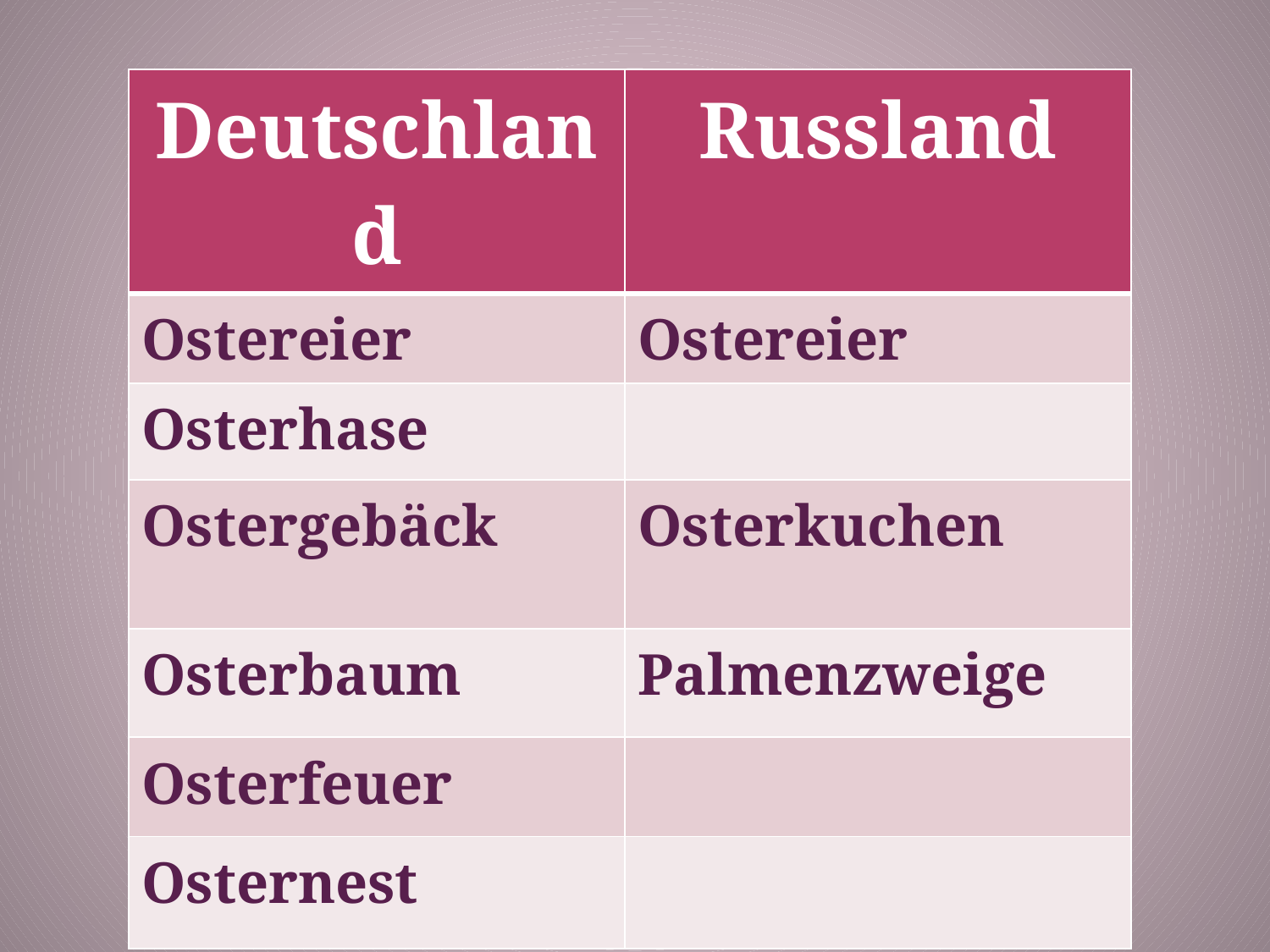

| Deutschland | Russland |
| --- | --- |
| Ostereier | Ostereier |
| Osterhase |  |
| Ostergebäck | Osterkuchen |
| Osterbaum | Palmenzweige |
| Osterfeuer |  |
| Osternest |  |